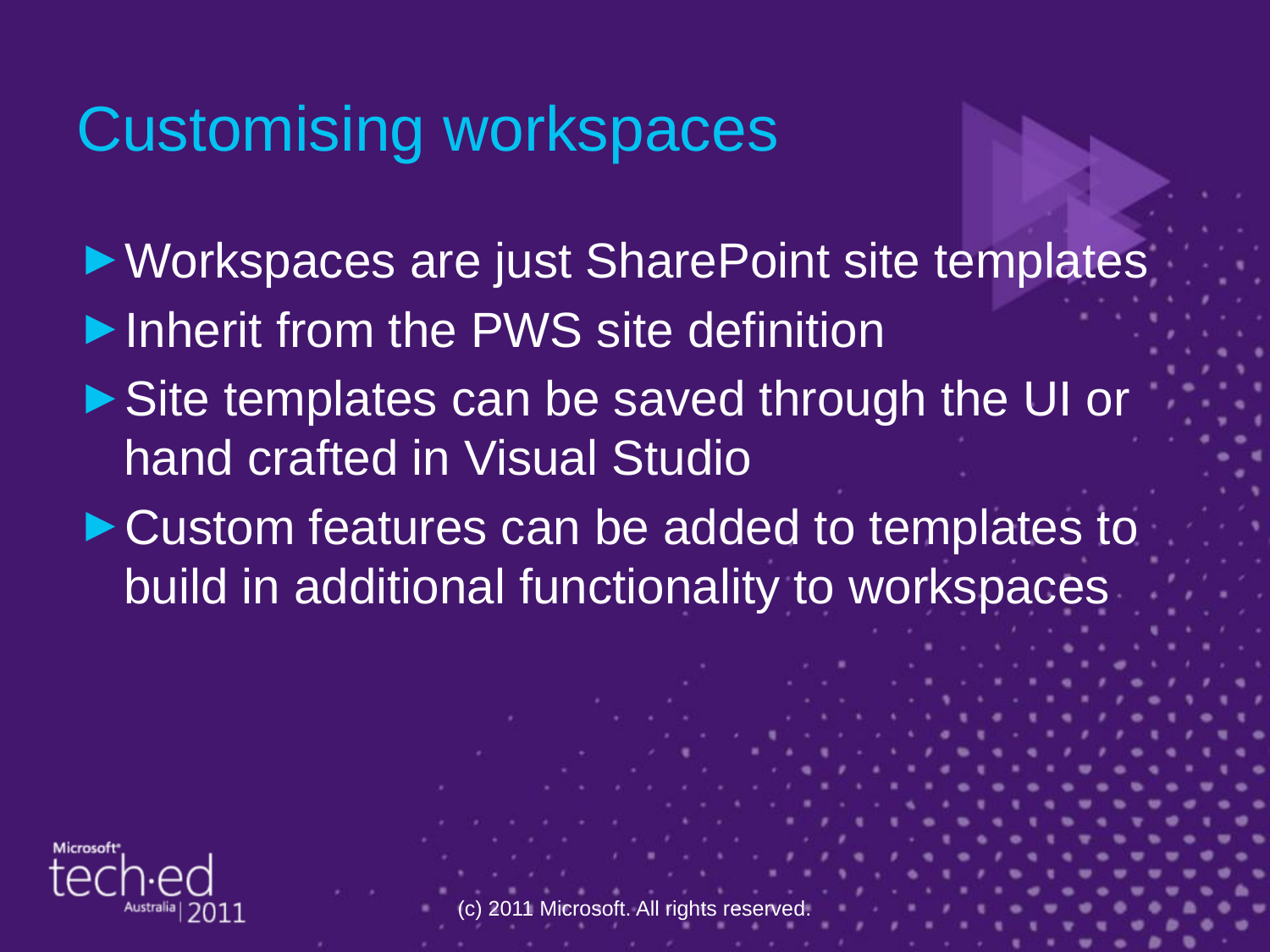

# Customising workspaces
Workspaces are just SharePoint site templates
Inherit from the PWS site definition
Site templates can be saved through the UI or hand crafted in Visual Studio
Custom features can be added to templates to build in additional functionality to workspaces
(c) 2011 Microsoft. All rights reserved.